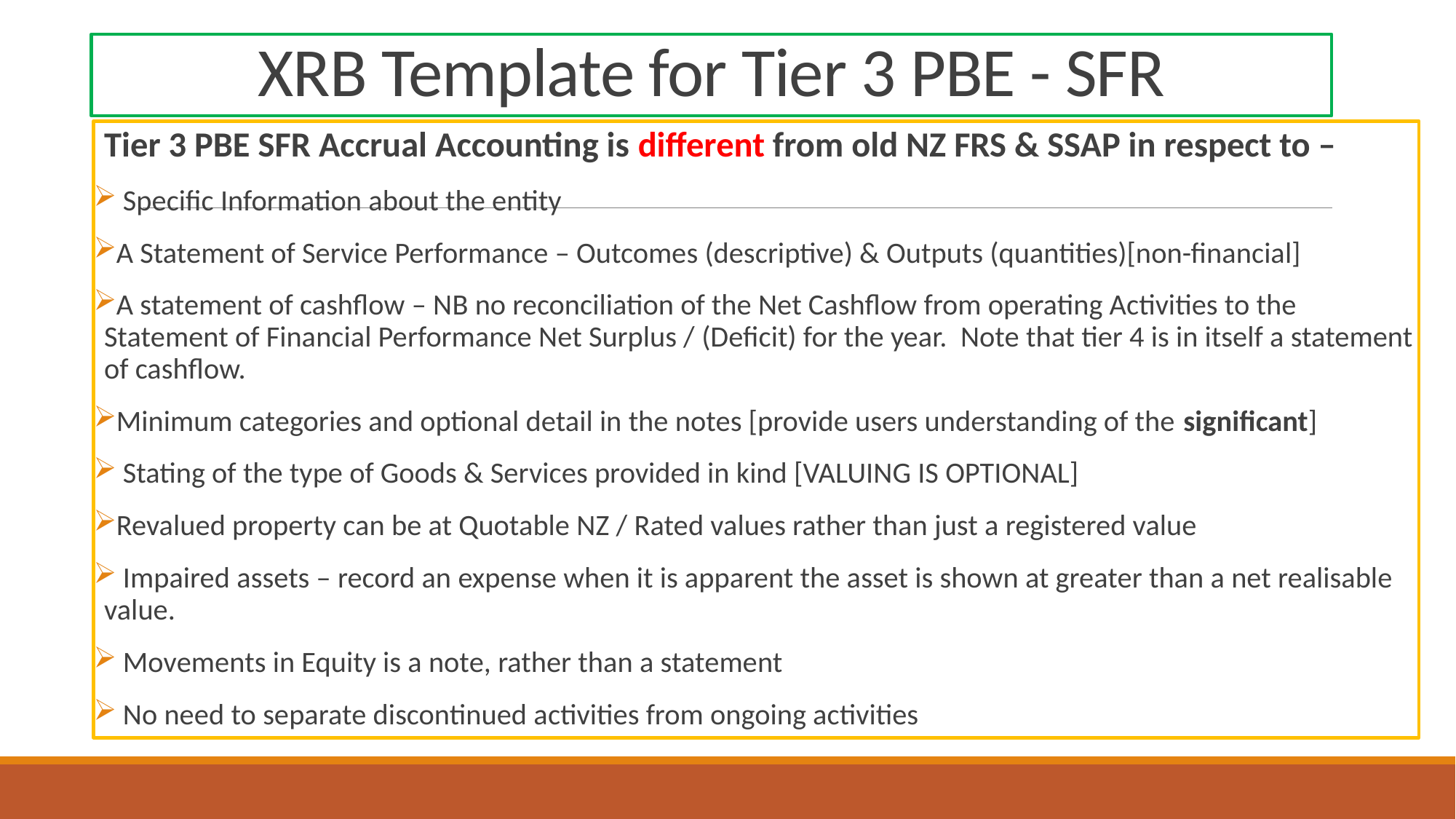

# XRB Template for Tier 3 PBE - SFR
Tier 3 PBE SFR Accrual Accounting is different from old NZ FRS & SSAP in respect to –
 Specific Information about the entity
A Statement of Service Performance – Outcomes (descriptive) & Outputs (quantities)[non-financial]
A statement of cashflow – NB no reconciliation of the Net Cashflow from operating Activities to the Statement of Financial Performance Net Surplus / (Deficit) for the year.  Note that tier 4 is in itself a statement of cashflow.
Minimum categories and optional detail in the notes [provide users understanding of the significant]
 Stating of the type of Goods & Services provided in kind [VALUING IS OPTIONAL]
Revalued property can be at Quotable NZ / Rated values rather than just a registered value
 Impaired assets – record an expense when it is apparent the asset is shown at greater than a net realisable value.
 Movements in Equity is a note, rather than a statement
 No need to separate discontinued activities from ongoing activities